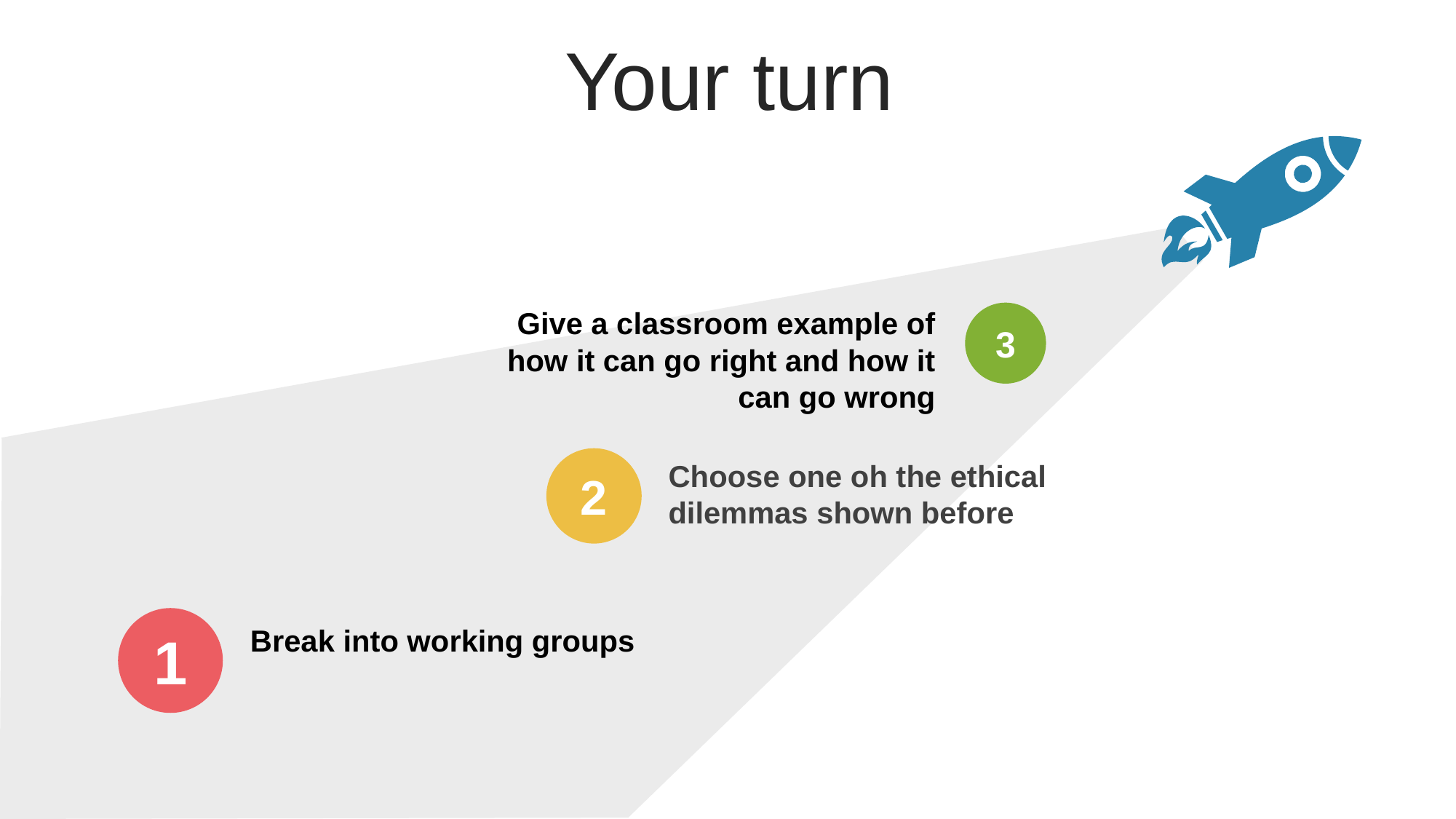

Your turn

Give a classroom example of how it can go right and how it can go wrong

3

2

1
Choose one oh the ethical dilemmas shown before

Break into working groups